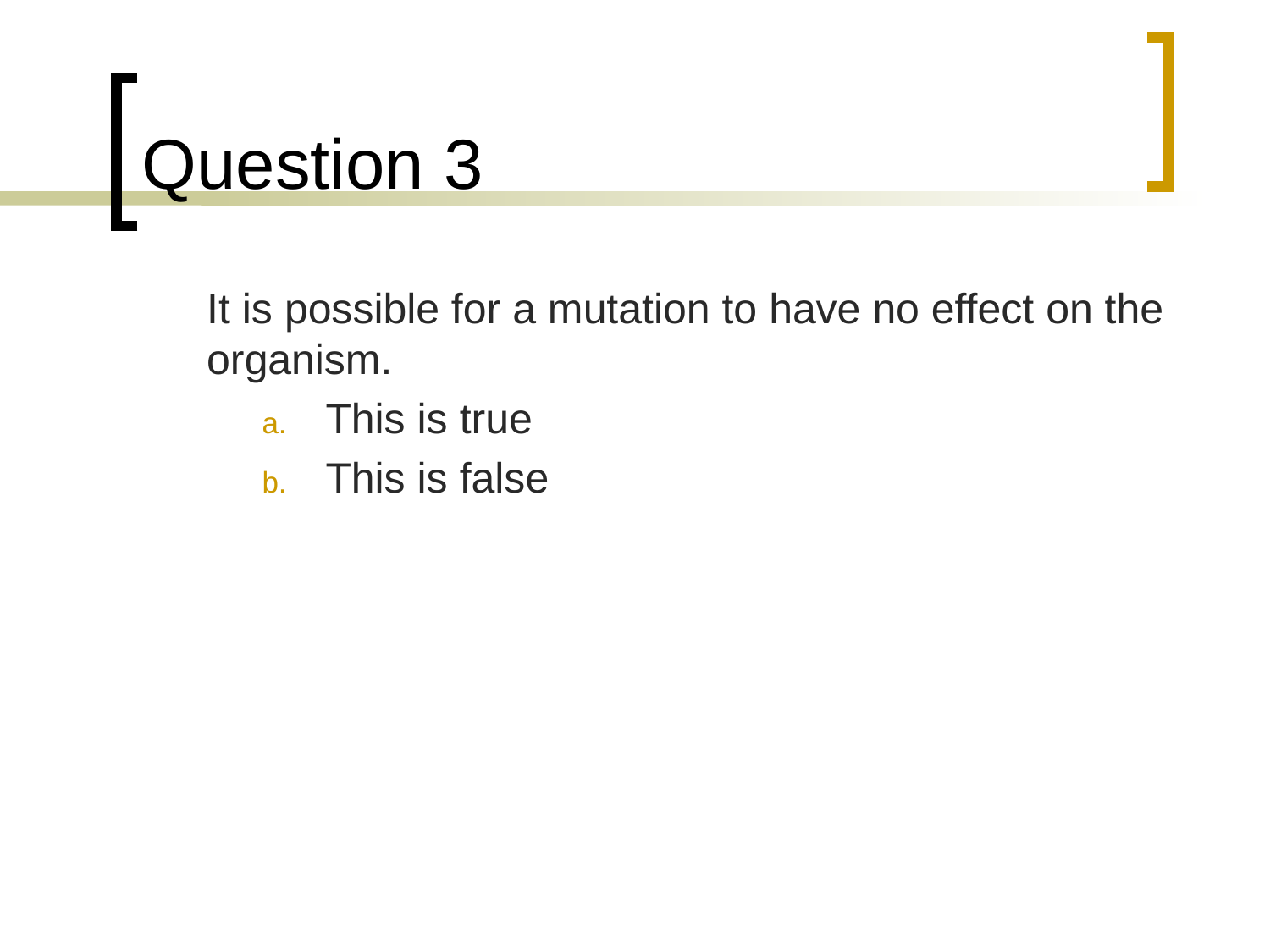

# Question 3
	It is possible for a mutation to have no effect on the organism.
This is true
This is false